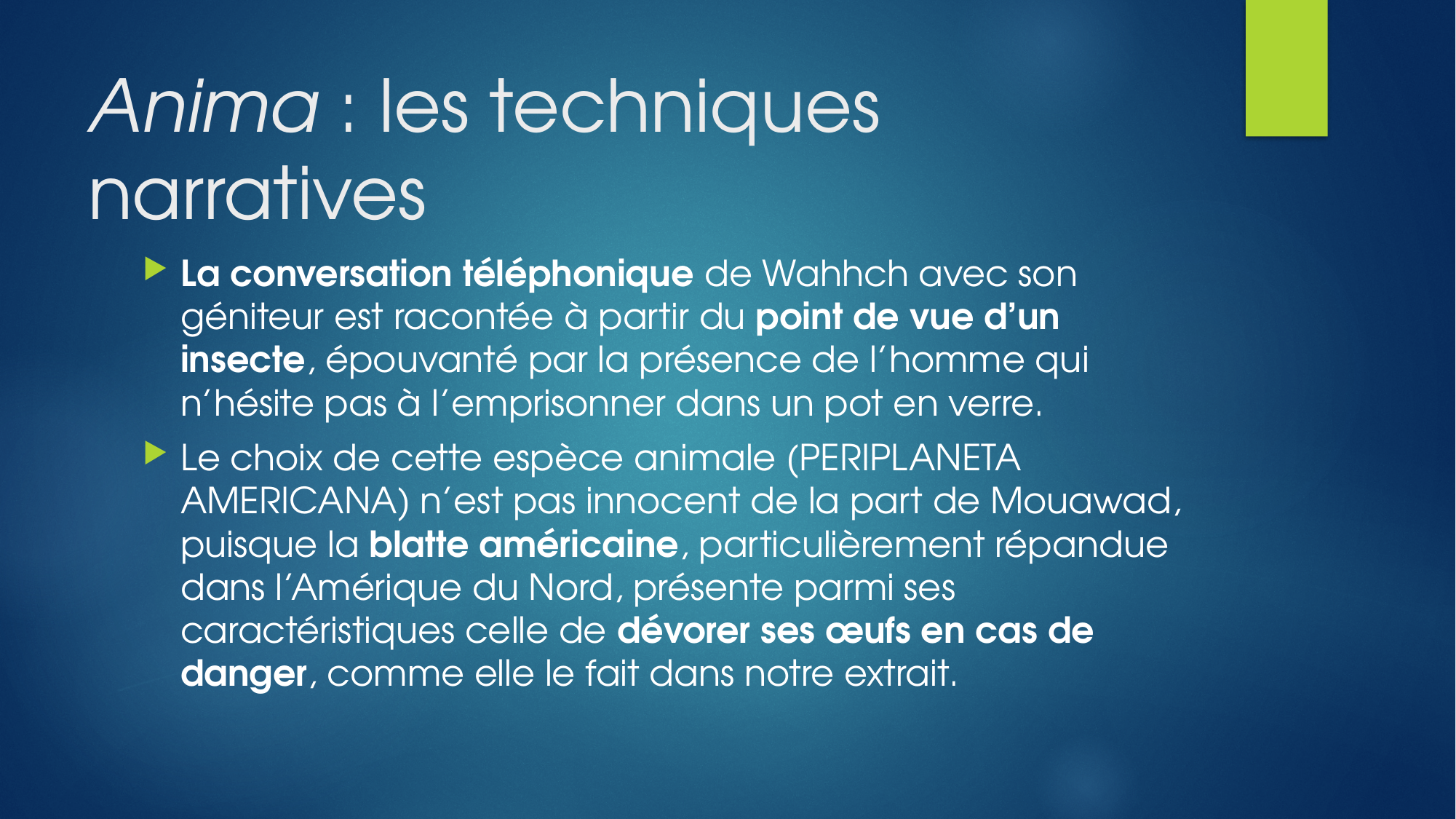

# Anima : les techniques narratives
La conversation téléphonique de Wahhch avec son géniteur est racontée à partir du point de vue d’un insecte, épouvanté par la présence de l’homme qui n’hésite pas à l’emprisonner dans un pot en verre.
Le choix de cette espèce animale (PERIPLANETA AMERICANA) n’est pas innocent de la part de Mouawad, puisque la blatte américaine, particulièrement répandue dans l’Amérique du Nord, présente parmi ses caractéristiques celle de dévorer ses œufs en cas de danger, comme elle le fait dans notre extrait.